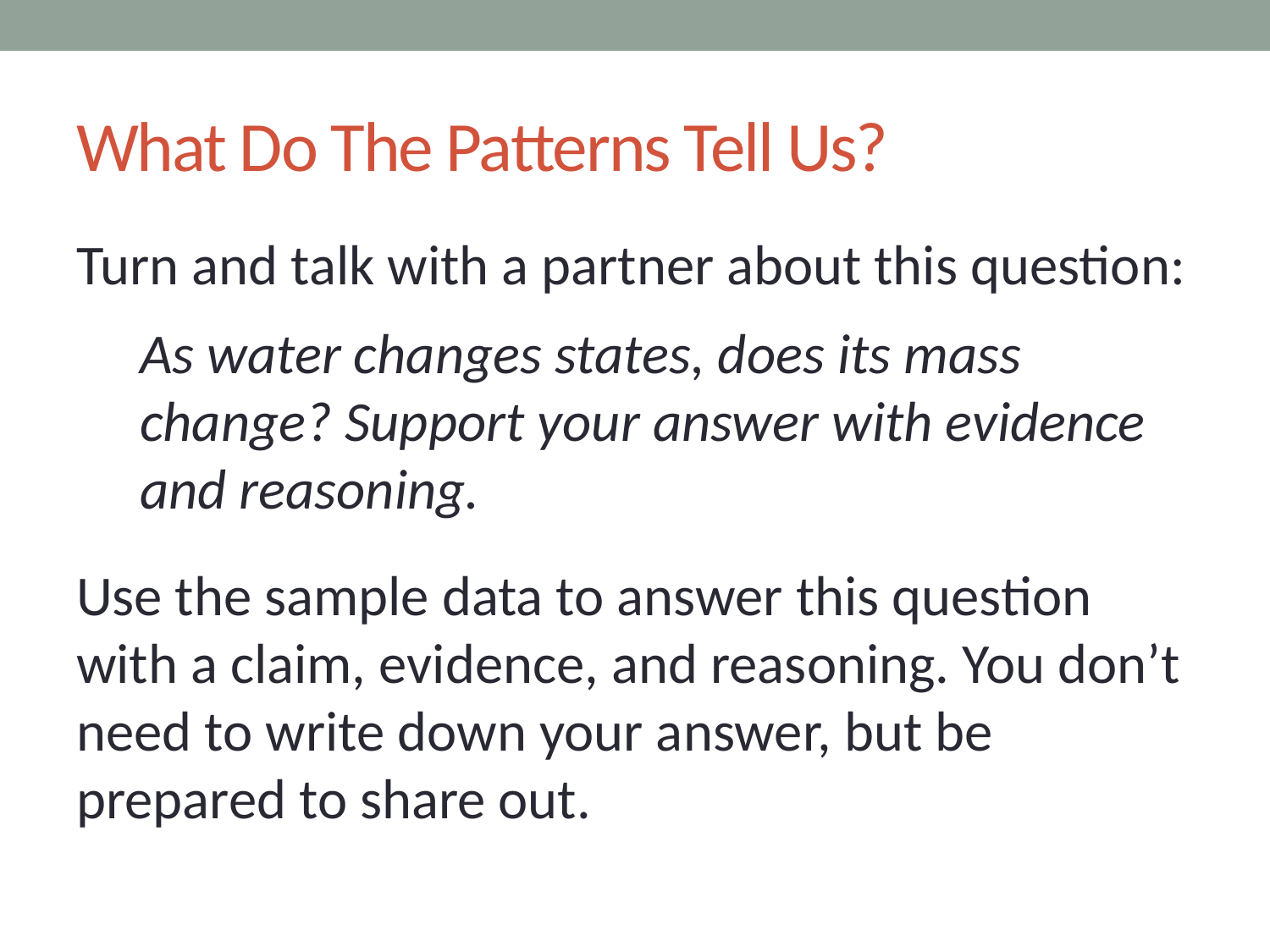

# What Do The Patterns Tell Us?
Turn and talk with a partner about this question:
As water changes states, does its mass change? Support your answer with evidence and reasoning.
Use the sample data to answer this question with a claim, evidence, and reasoning. You don’t need to write down your answer, but be prepared to share out.